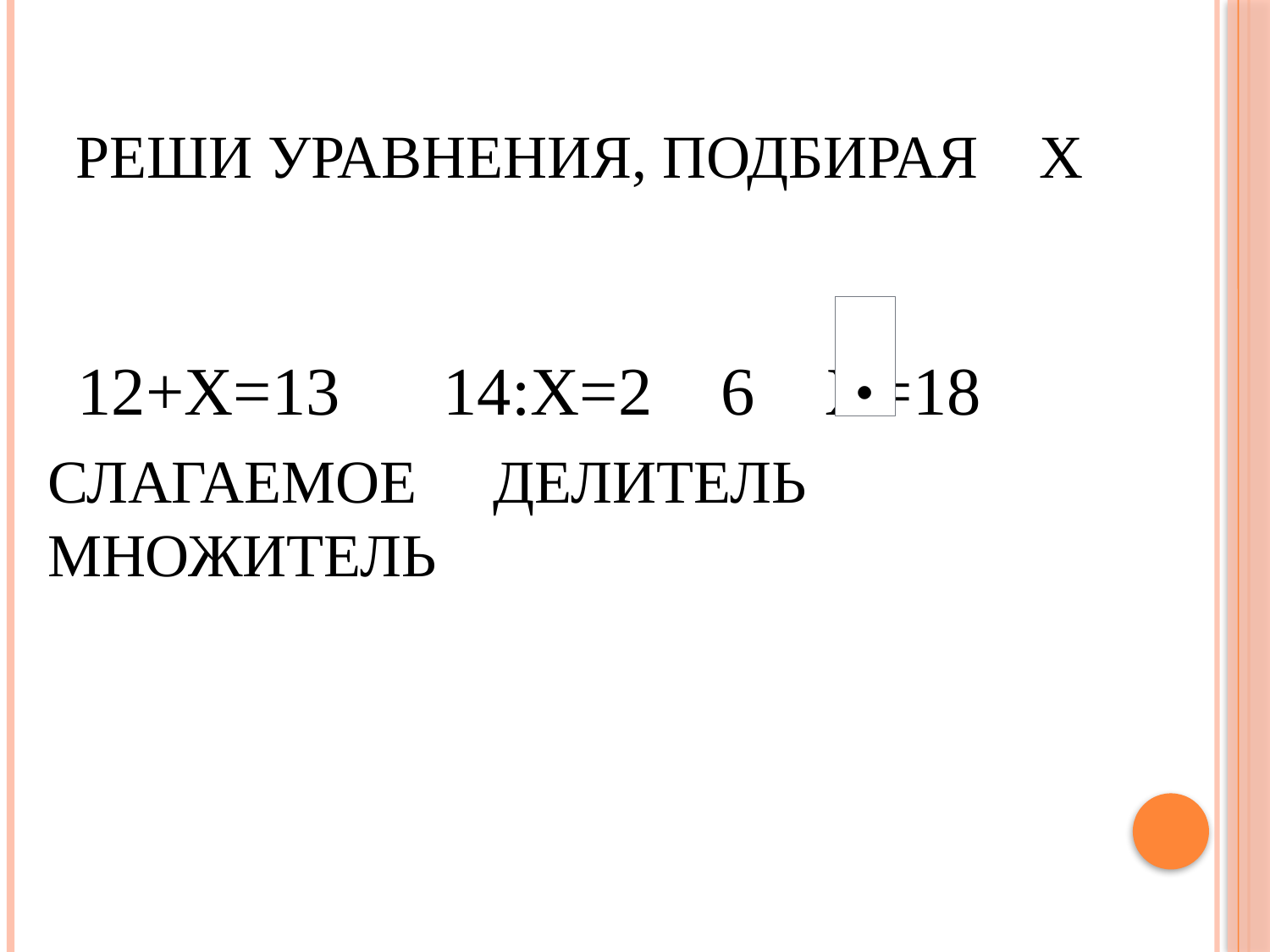

# Реши уравнения, подбирая    Х
12+х=13      14:х=2    6    х=18
.
Слагаемое     делитель      множитель